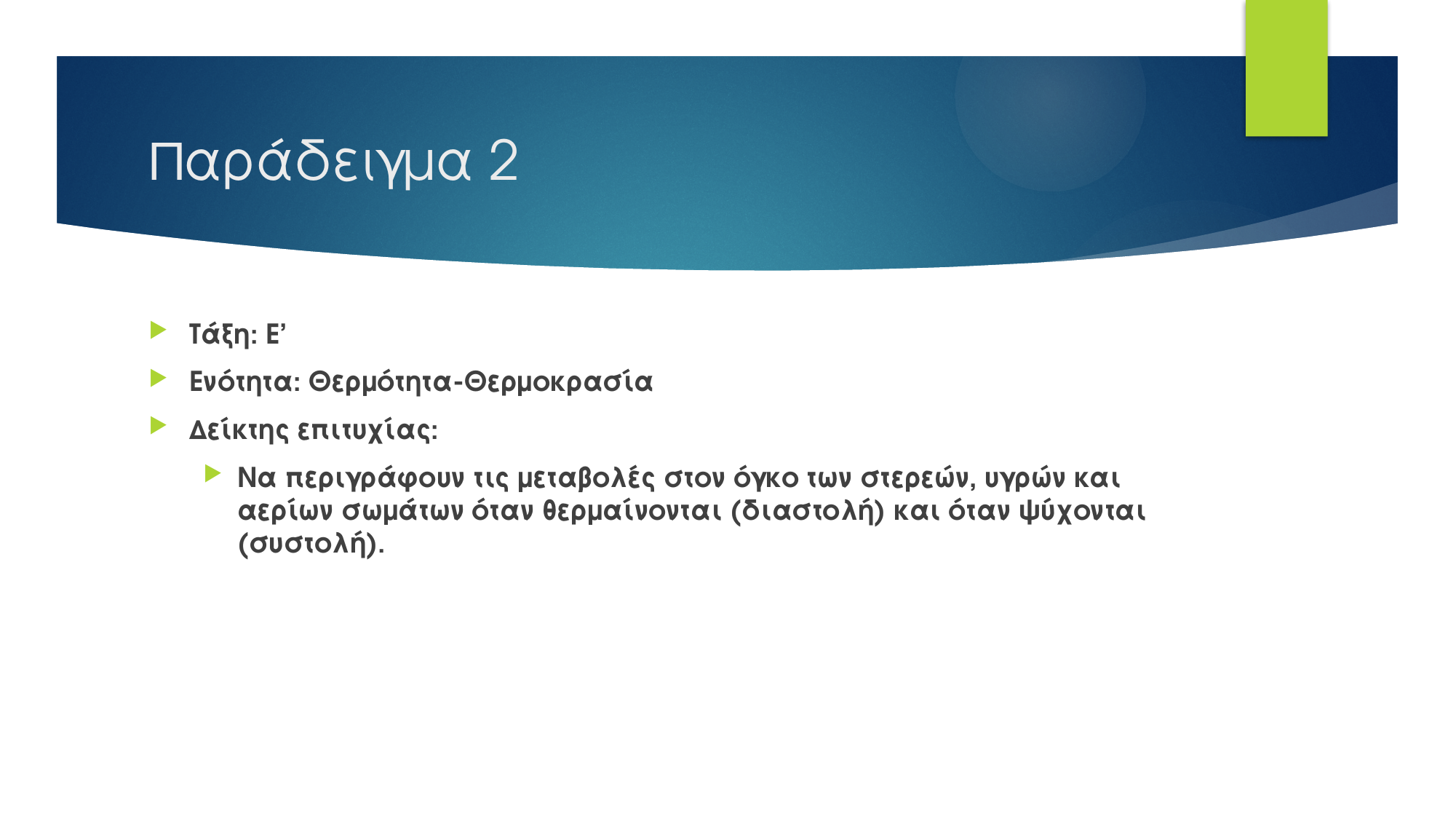

# Παράδειγμα 2
Τάξη: Ε’
Ενότητα: Θερμότητα-Θερμοκρασία
Δείκτης επιτυχίας:
Να περιγράφουν τις μεταβολές στον όγκο των στερεών, υγρών και αερίων σωμάτων όταν θερμαίνονται (διαστολή) και όταν ψύχονται (συστολή).